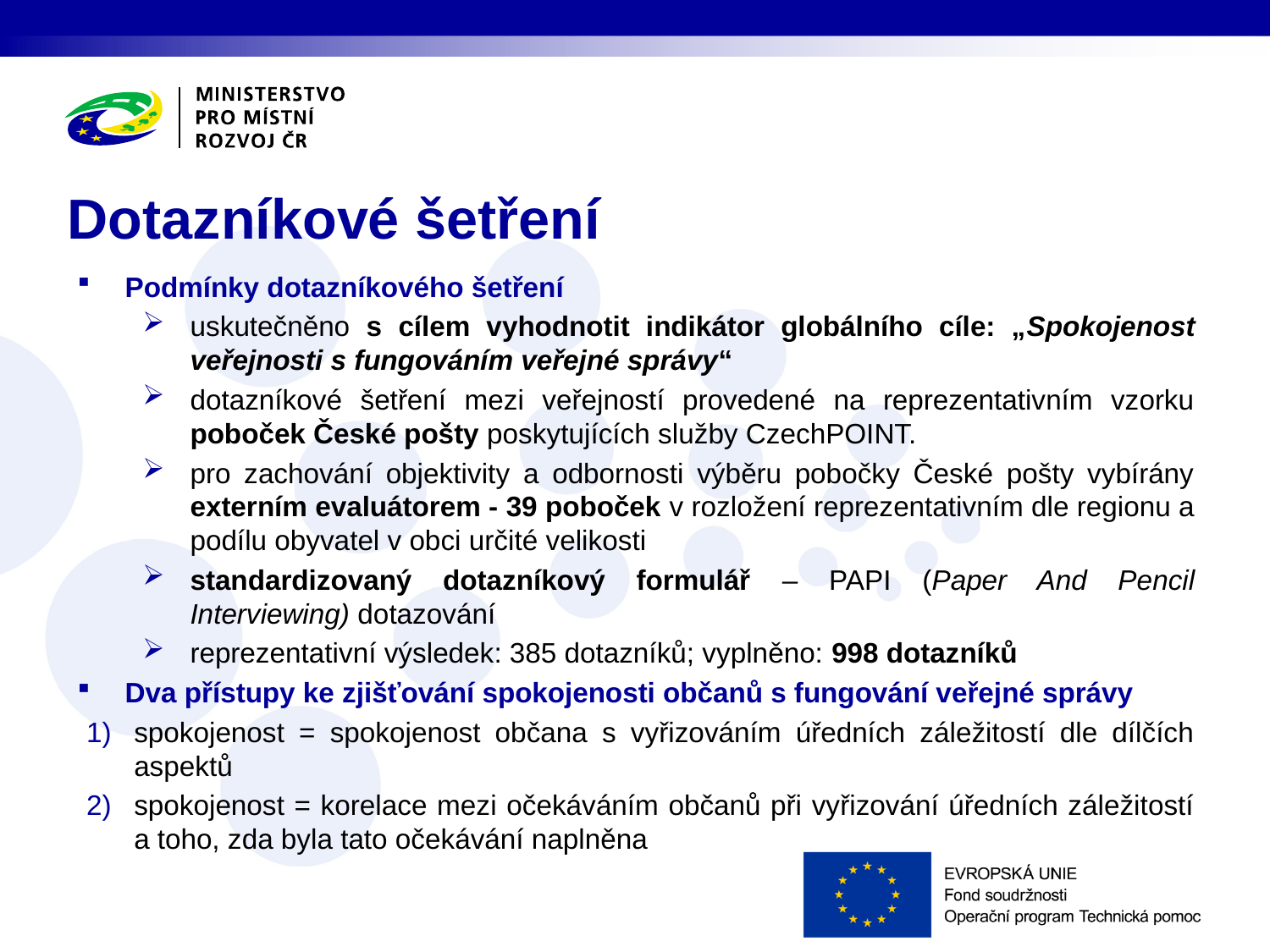

# Dotazníkové šetření
Podmínky dotazníkového šetření
uskutečněno s cílem vyhodnotit indikátor globálního cíle: „Spokojenost veřejnosti s fungováním veřejné správy“
dotazníkové šetření mezi veřejností provedené na reprezentativním vzorku poboček České pošty poskytujících služby CzechPOINT.
pro zachování objektivity a odbornosti výběru pobočky České pošty vybírány externím evaluátorem - 39 poboček v rozložení reprezentativním dle regionu a podílu obyvatel v obci určité velikosti
standardizovaný dotazníkový formulář – PAPI (Paper And Pencil Interviewing) dotazování
reprezentativní výsledek: 385 dotazníků; vyplněno: 998 dotazníků
Dva přístupy ke zjišťování spokojenosti občanů s fungování veřejné správy
spokojenost = spokojenost občana s vyřizováním úředních záležitostí dle dílčích aspektů
spokojenost = korelace mezi očekáváním občanů při vyřizování úředních záležitostí a toho, zda byla tato očekávání naplněna